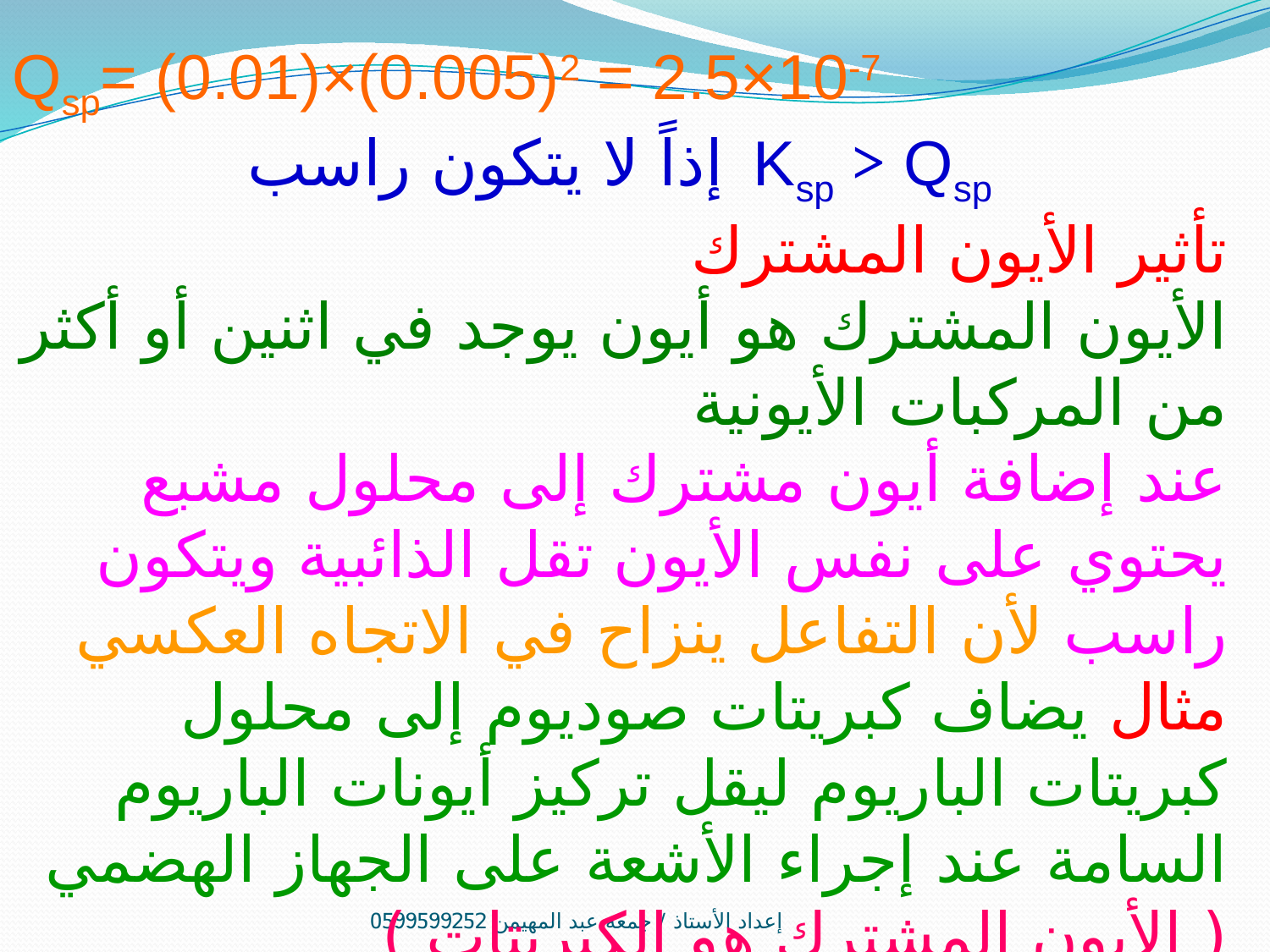

Qsp= (0.01)×(0.005)2 = 2.5×10-7
Ksp > Qsp  إذاً لا يتكون راسب
تأثير الأيون المشترك
الأيون المشترك هو أيون يوجد في اثنين أو أكثر من المركبات الأيونية
عند إضافة أيون مشترك إلى محلول مشبع يحتوي على نفس الأيون تقل الذائبية ويتكون راسب لأن التفاعل ينزاح في الاتجاه العكسي
مثال يضاف كبريتات صوديوم إلى محلول كبريتات الباريوم ليقل تركيز أيونات الباريوم السامة عند إجراء الأشعة على الجهاز الهضمي ( الأيون المشترك هو الكبريتات )
إعداد الأستاذ / جمعه عبد المهيمن 0599599252